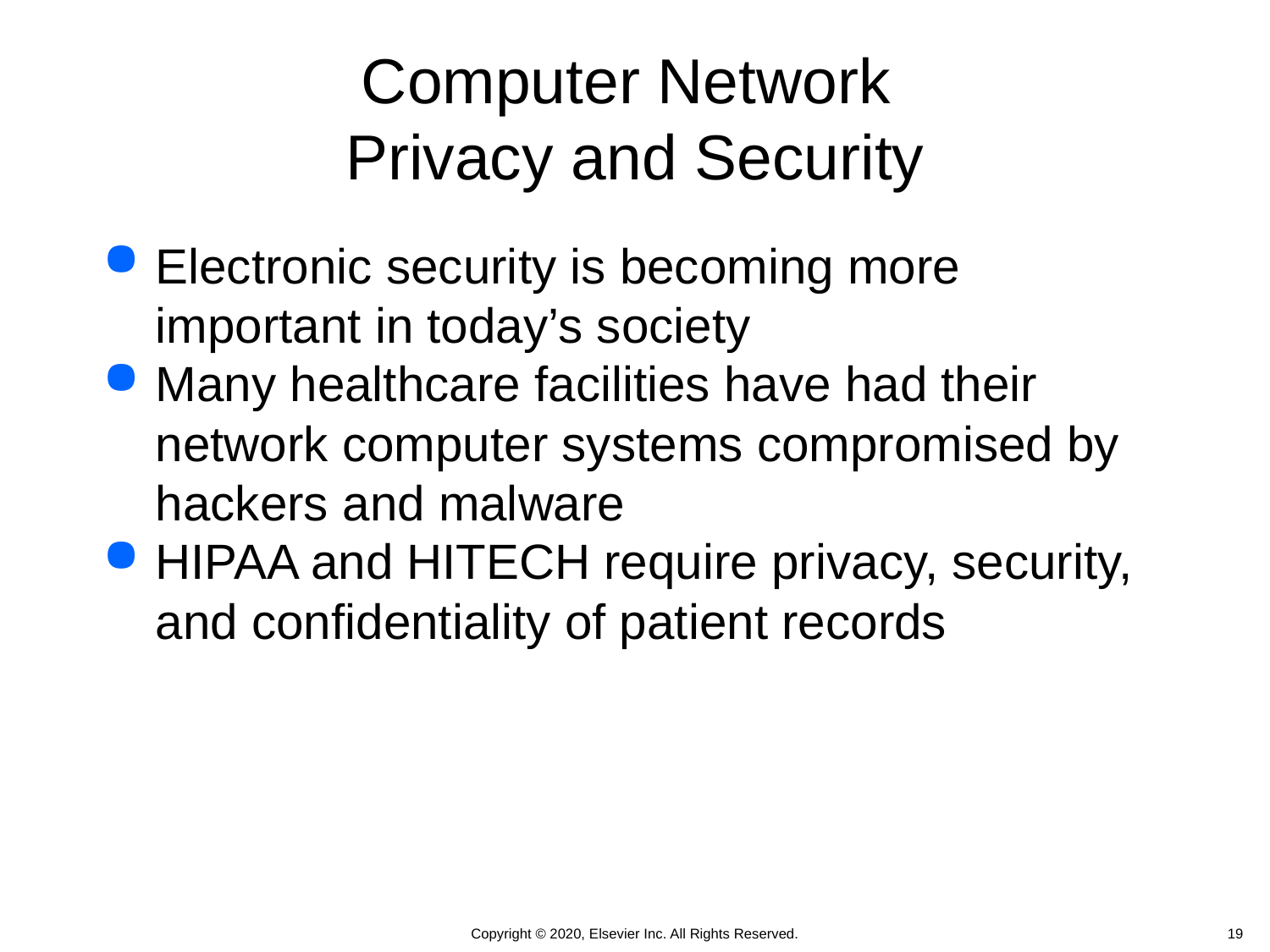

# Computer Network Privacy and Security
Electronic security is becoming more important in today’s society
Many healthcare facilities have had their network computer systems compromised by hackers and malware
HIPAA and HITECH require privacy, security, and confidentiality of patient records
19